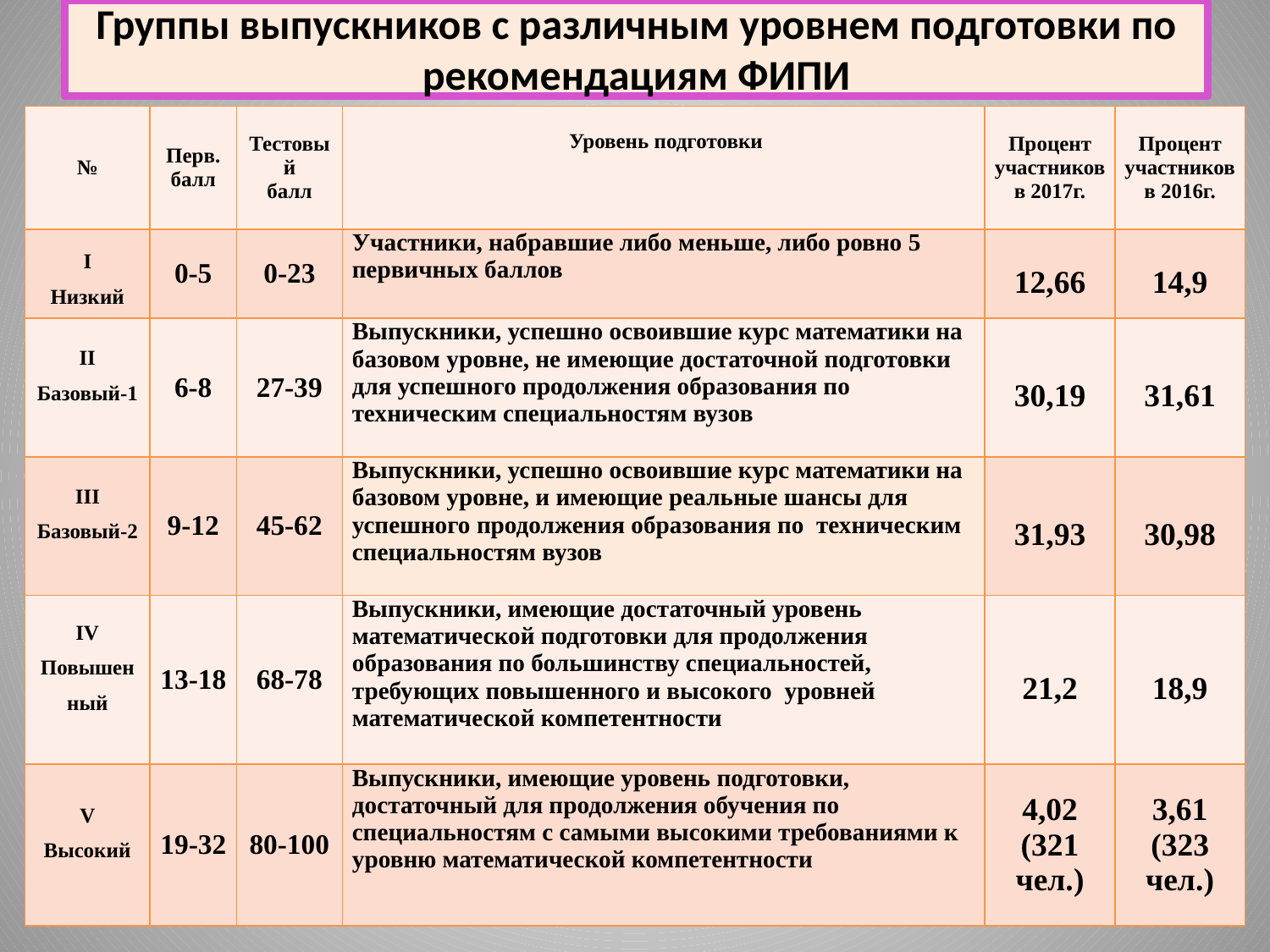

# Группы выпускников с различным уровнем подготовки по рекомендациям ФИПИ
| № | Перв. балл | Тестовый балл | Уровень подготовки | Процент участников в 2017г. | Процент участников в 2016г. |
| --- | --- | --- | --- | --- | --- |
| І Низкий | 0-5 | 0-23 | Участники, набравшие либо меньше, либо ровно 5 первичных баллов | 12,66 | 14,9 |
| ІІ Базовый-1 | 6-8 | 27-39 | Выпускники, успешно освоившие курс математики на базовом уровне, не имеющие достаточной подготовки для успешного продолжения образования по техническим специальностям вузов | 30,19 | 31,61 |
| ІІI Базовый-2 | 9-12 | 45-62 | Выпускники, успешно освоившие курс математики на базовом уровне, и имеющие реальные шансы для успешного продолжения образования по техническим специальностям вузов | 31,93 | 30,98 |
| ІV Повышенный | 13-18 | 68-78 | Выпускники, имеющие достаточный уровень математической подготовки для продолжения образования по большинству специальностей, требующих повышенного и высокого уровней математической компетентности | 21,2 | 18,9 |
| V Высокий | 19-32 | 80-100 | Выпускники, имеющие уровень подготовки, достаточный для продолжения обучения по специальностям с самыми высокими требованиями к уровню математической компетентности | 4,02 (321 чел.) | 3,61 (323 чел.) |